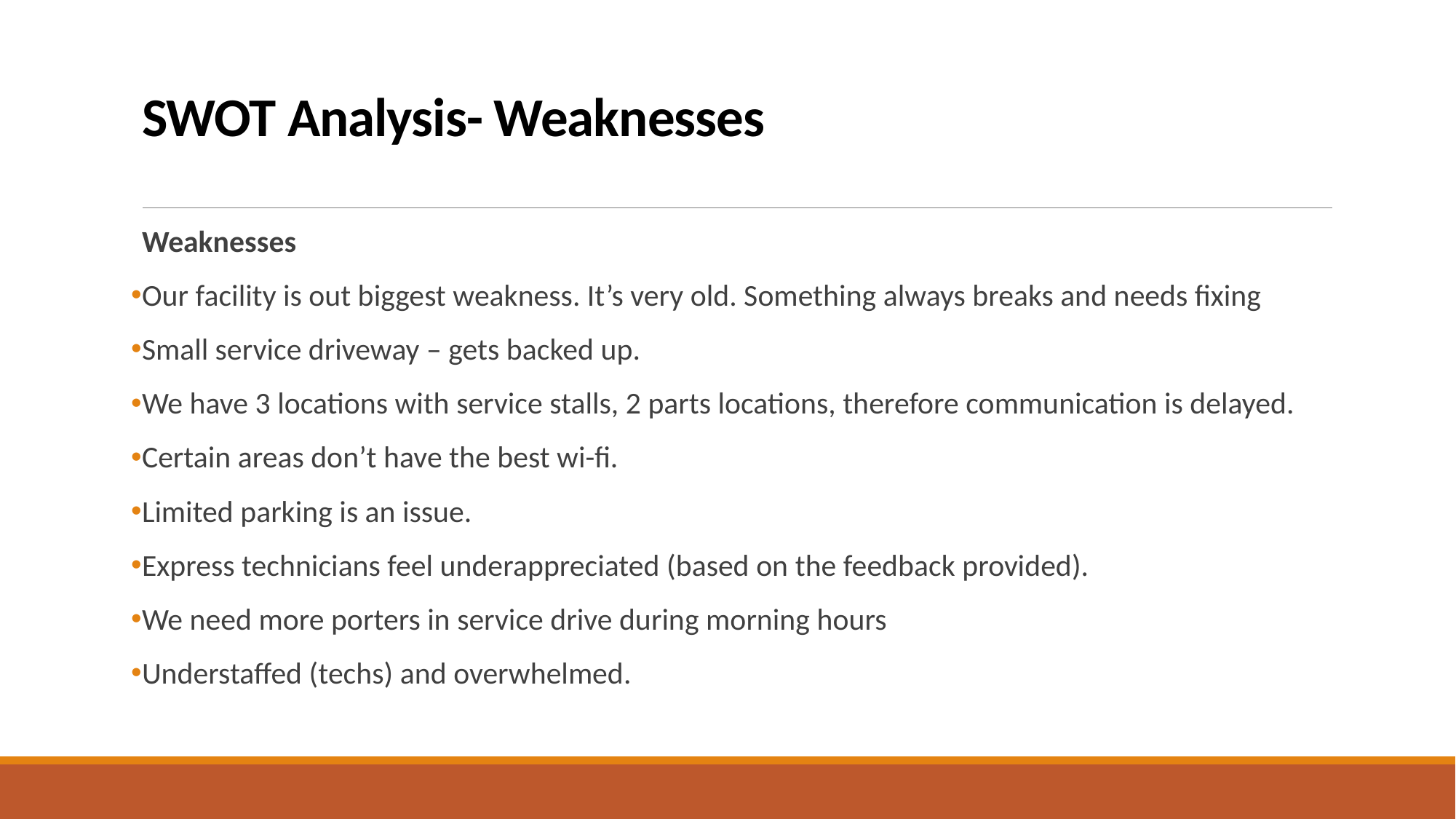

# SWOT Analysis- Weaknesses
Weaknesses
Our facility is out biggest weakness. It’s very old. Something always breaks and needs fixing
Small service driveway – gets backed up.
We have 3 locations with service stalls, 2 parts locations, therefore communication is delayed.
Certain areas don’t have the best wi-fi.
Limited parking is an issue.
Express technicians feel underappreciated (based on the feedback provided).
We need more porters in service drive during morning hours
Understaffed (techs) and overwhelmed.